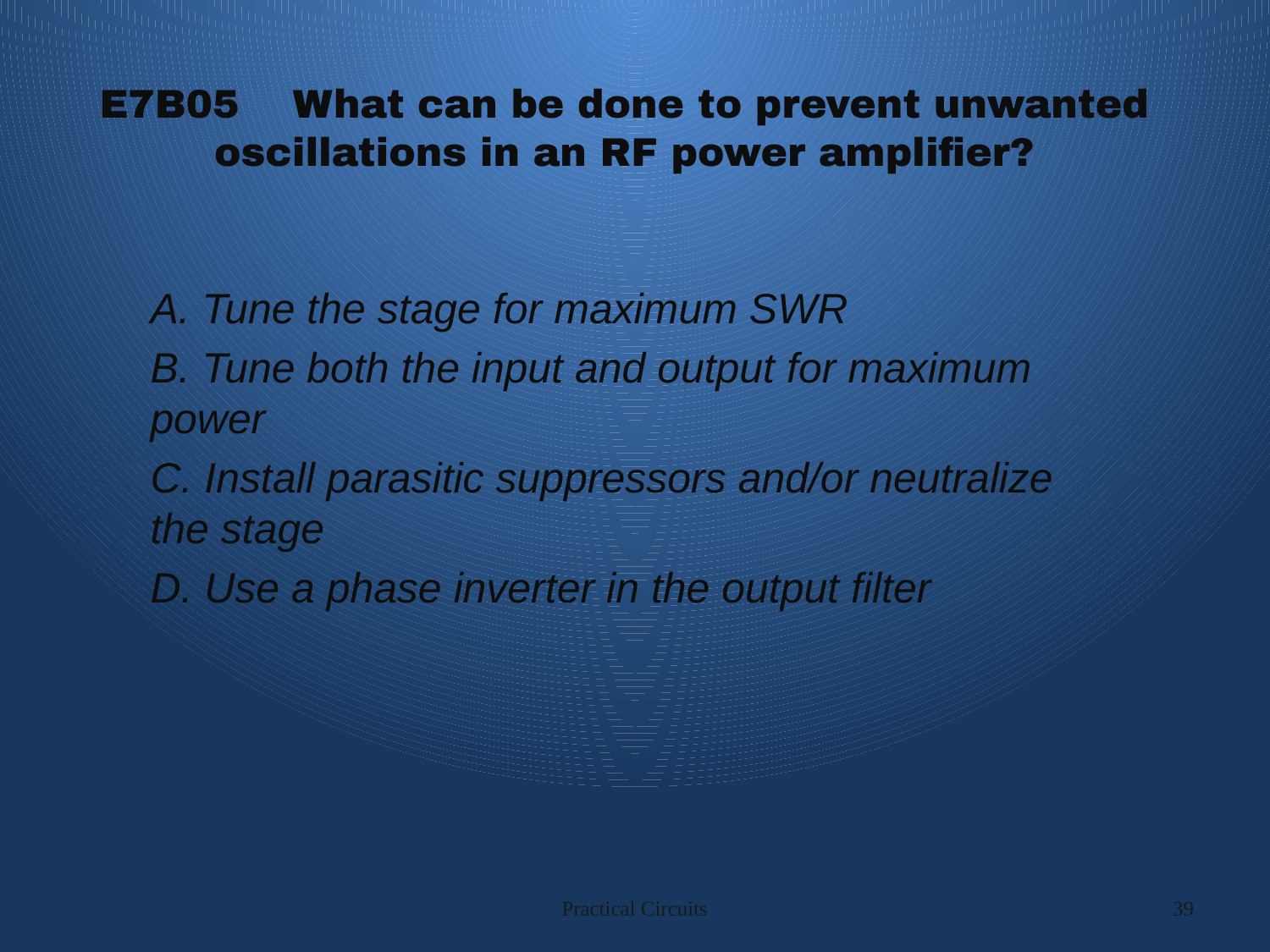

# E7B05    What can be done to prevent unwanted oscillations in an RF power amplifier?
A. Tune the stage for maximum SWR
B. Tune both the input and output for maximum power
C. Install parasitic suppressors and/or neutralize the stage
D. Use a phase inverter in the output filter
Practical Circuits
39